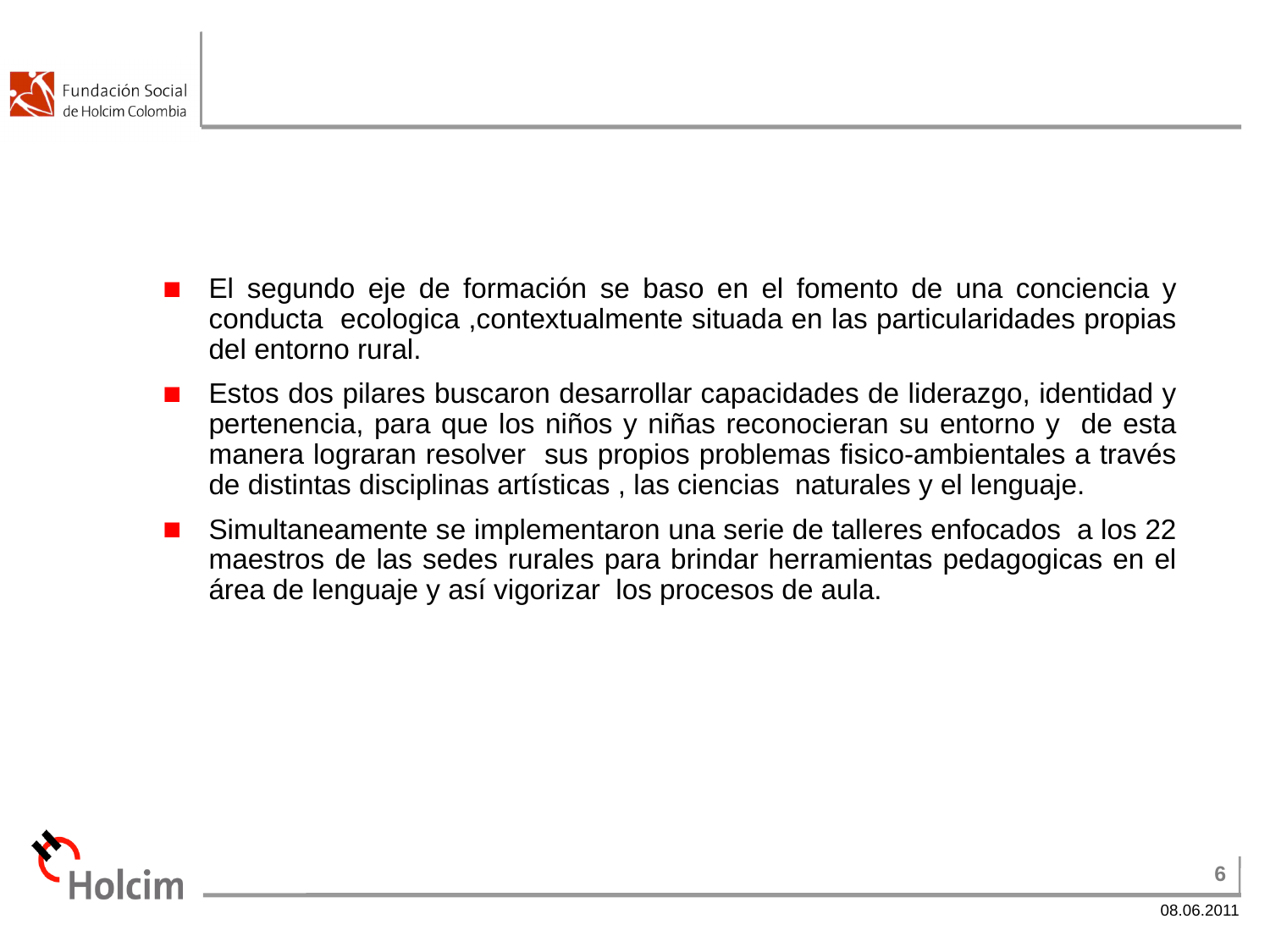

El segundo eje de formación se baso en el fomento de una conciencia y conducta  ecologica ,contextualmente situada en las particularidades propias del entorno rural.
Estos dos pilares buscaron desarrollar capacidades de liderazgo, identidad y pertenencia, para que los niños y niñas reconocieran su entorno y  de esta manera lograran resolver  sus propios problemas fisico-ambientales a través de distintas disciplinas artísticas , las ciencias  naturales y el lenguaje.
Simultaneamente se implementaron una serie de talleres enfocados  a los 22 maestros de las sedes rurales para brindar herramientas pedagogicas en el área de lenguaje y así vigorizar  los procesos de aula.